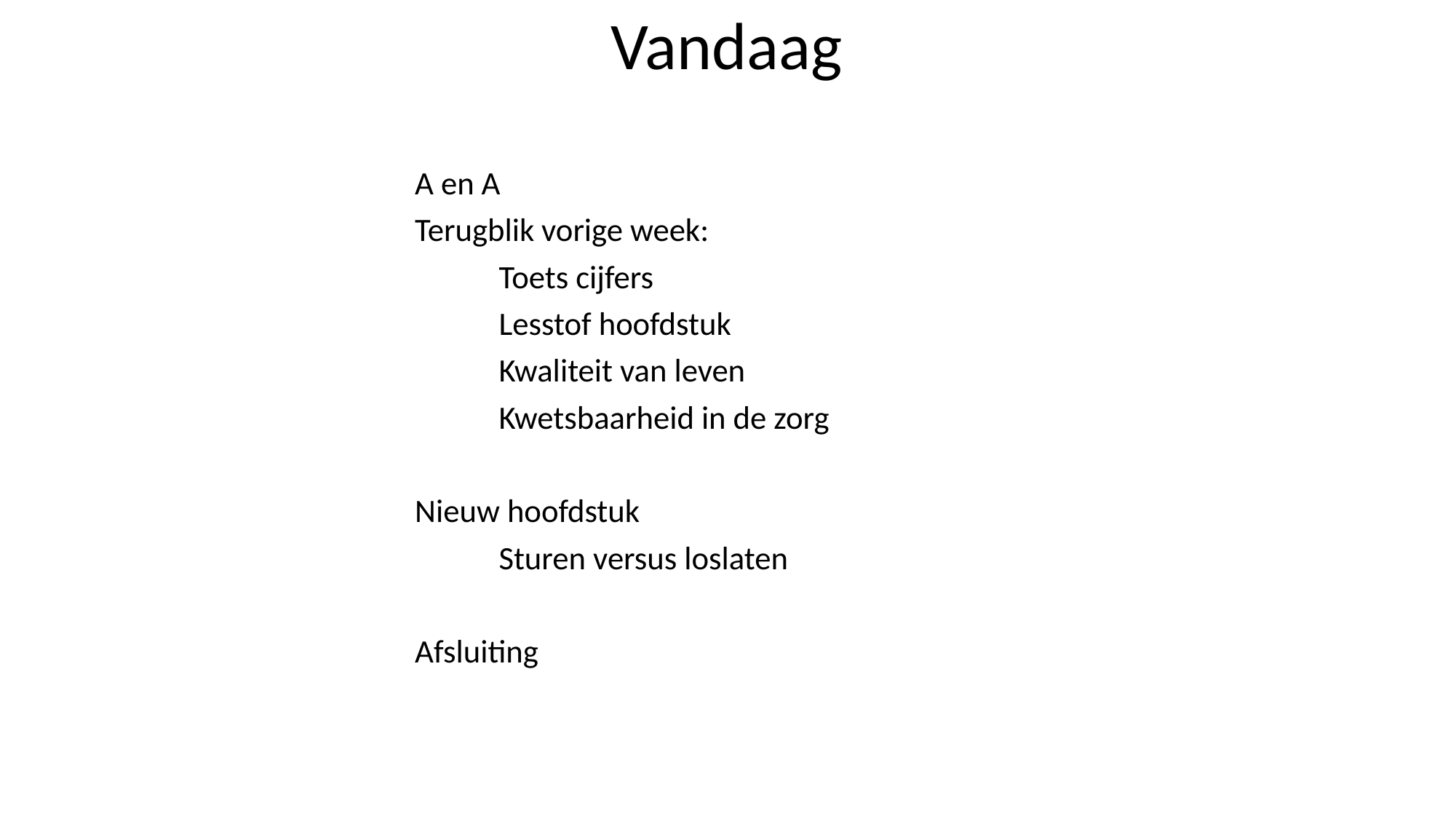

# Vandaag
A en A
Terugblik vorige week:
		Toets cijfers
		Lesstof hoofdstuk
			Kwaliteit van leven
			Kwetsbaarheid in de zorg

Nieuw hoofdstuk
		Sturen versus loslaten

Afsluiting